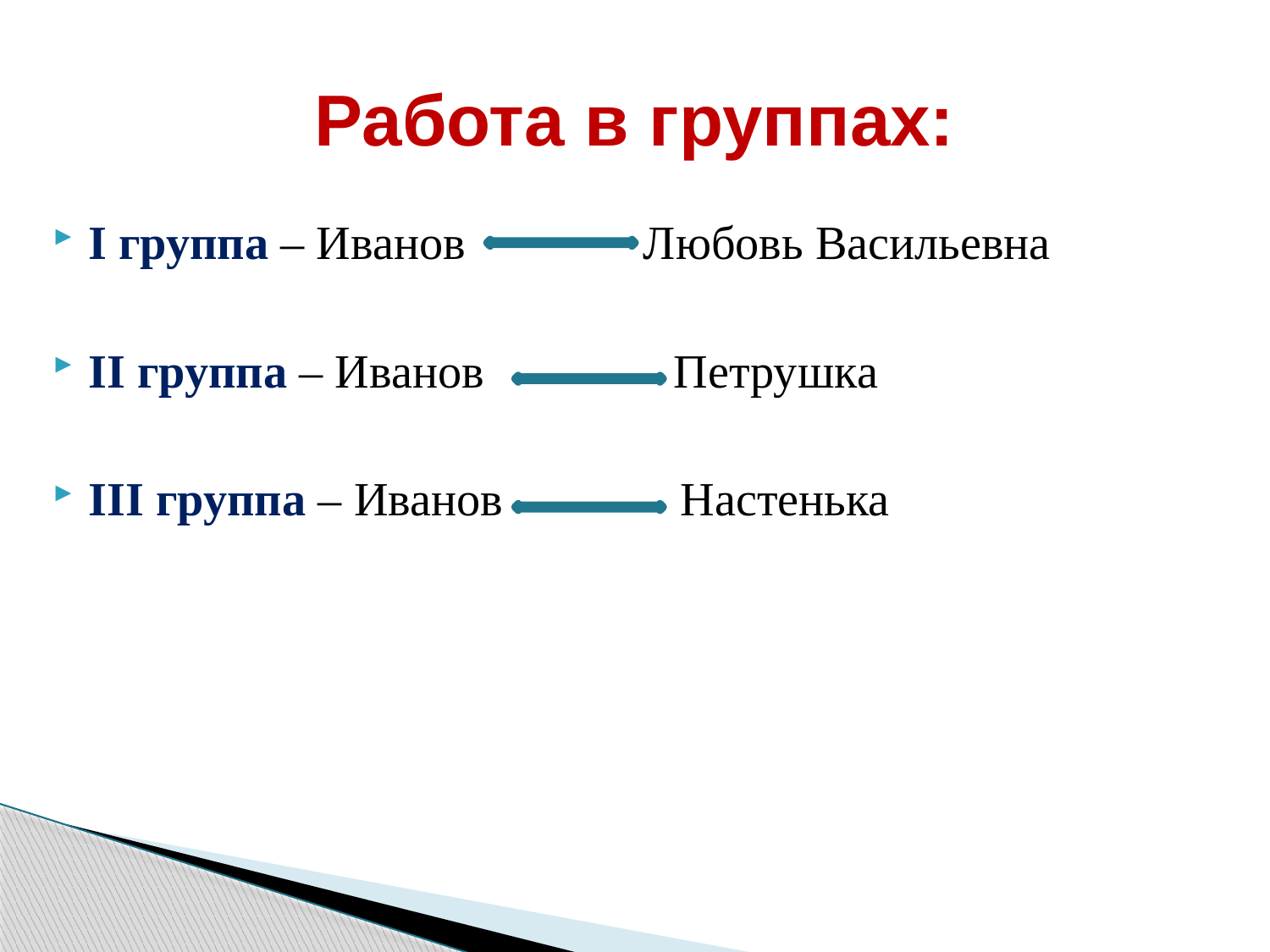

# Работа в группах:

I группа – Иванов               Любовь Васильевна

II группа – Иванов                Петрушка

III группа – Иванов               Настенька